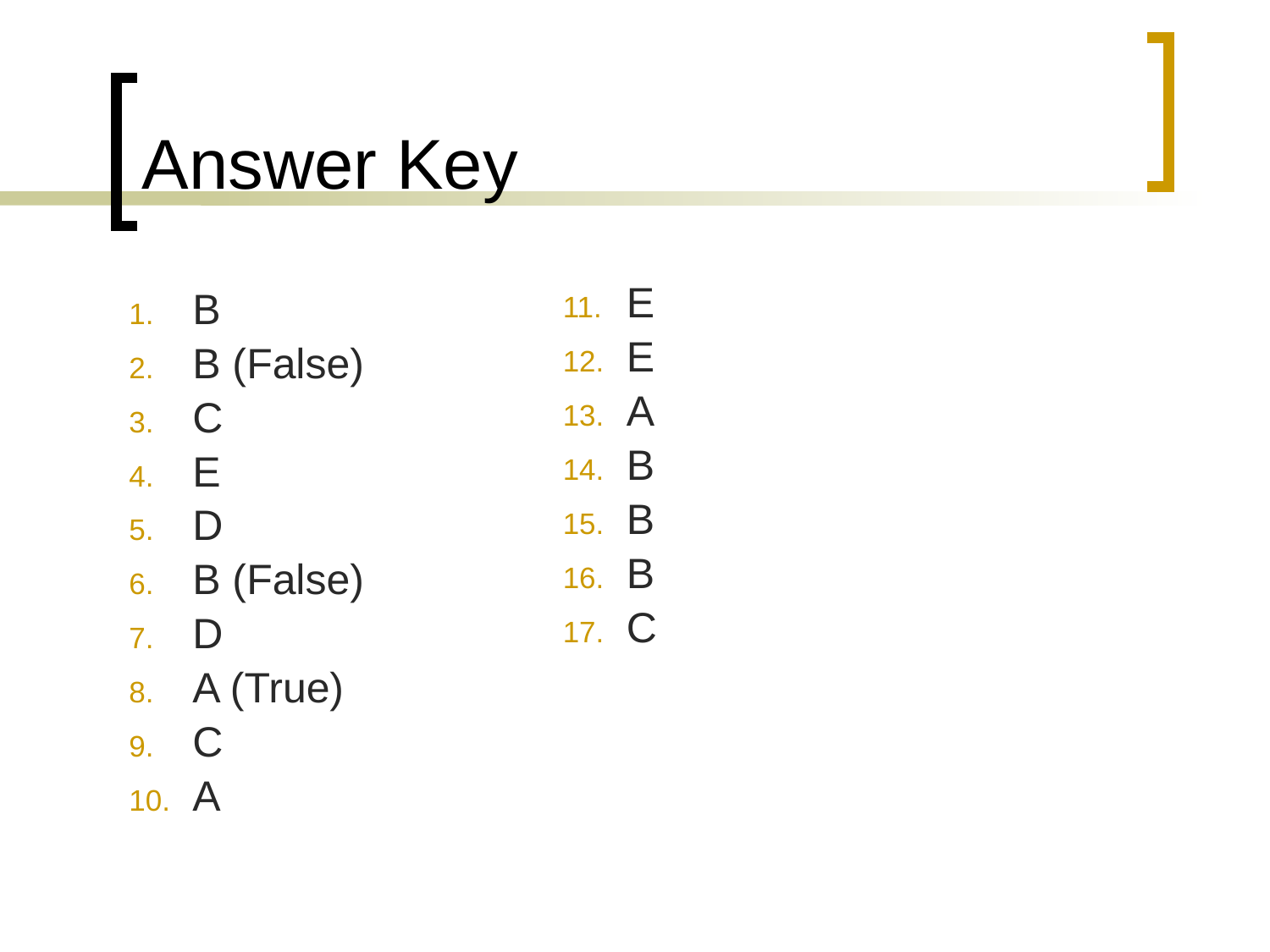

# Answer Key

B
B (False)
C
E
D
B (False)
D
A (True)
C
A

E
E
A
B
B
B
C